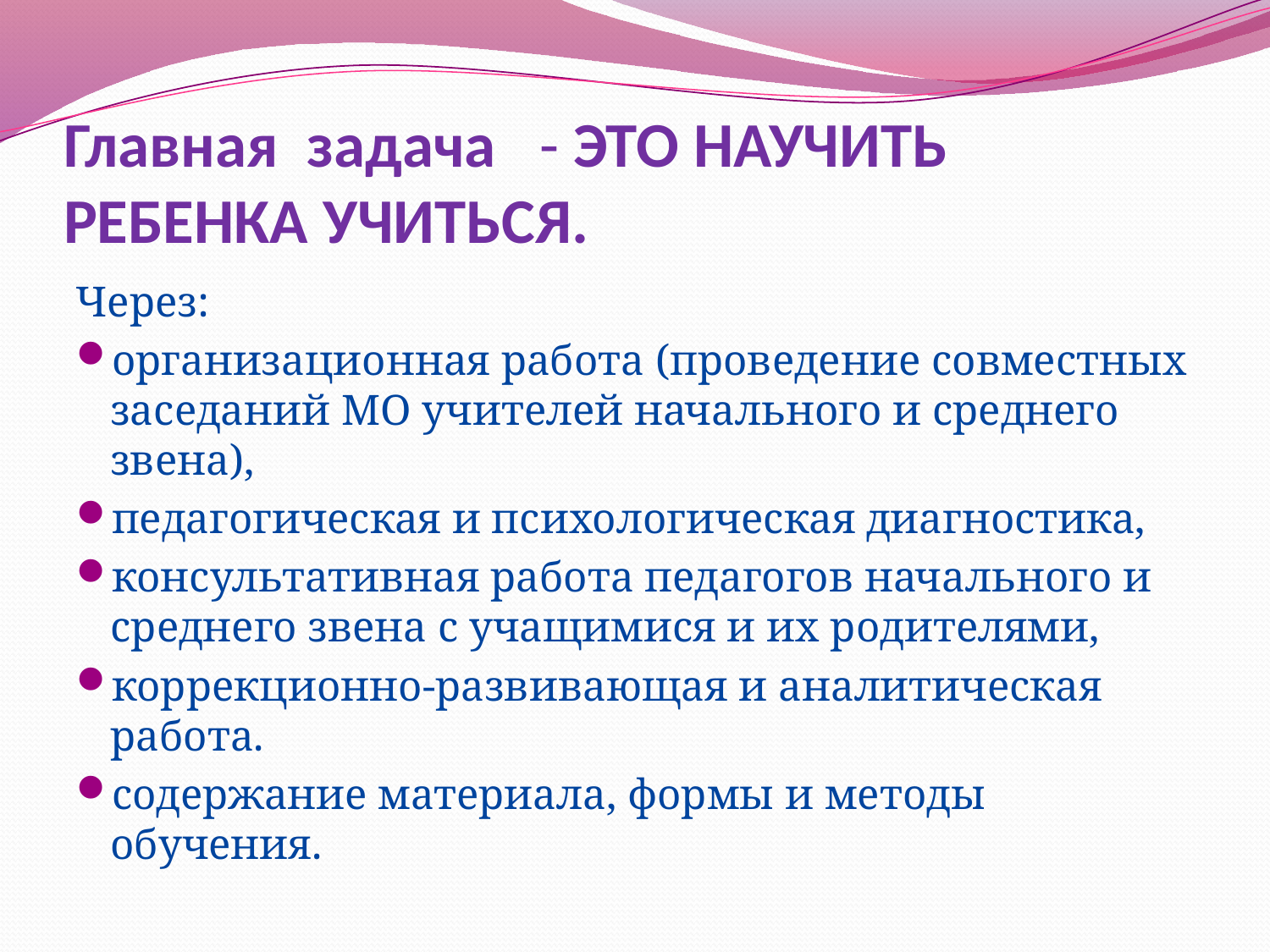

# Главная  задача   - ЭТО НАУЧИТЬ РЕБЕНКА УЧИТЬСЯ.
Через:
организационная работа (проведение совместных заседаний МО учителей начального и среднего звена),
педагогическая и психологическая диагностика,
консультативная работа педагогов начального и среднего звена с учащимися и их родителями,
коррекционно-развивающая и аналитическая работа.
содержание материала, формы и методы обучения.